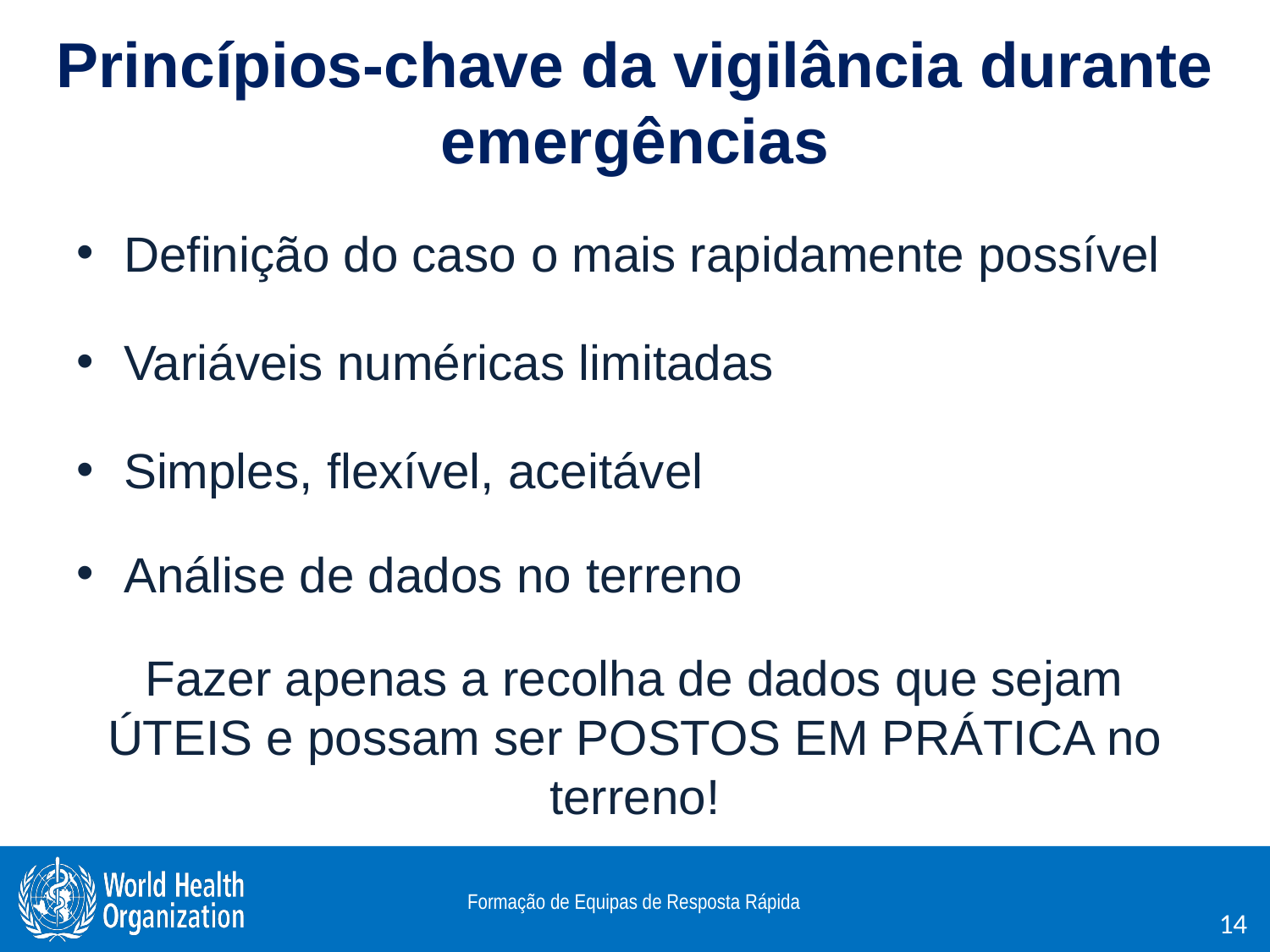

# Princípios-chave da vigilância durante emergências
Definição do caso o mais rapidamente possível

Variáveis numéricas limitadas

Simples, flexível, aceitável

Análise de dados no terreno

Fazer apenas a recolha de dados que sejam ÚTEIS e possam ser POSTOS EM PRÁTICA no terreno!